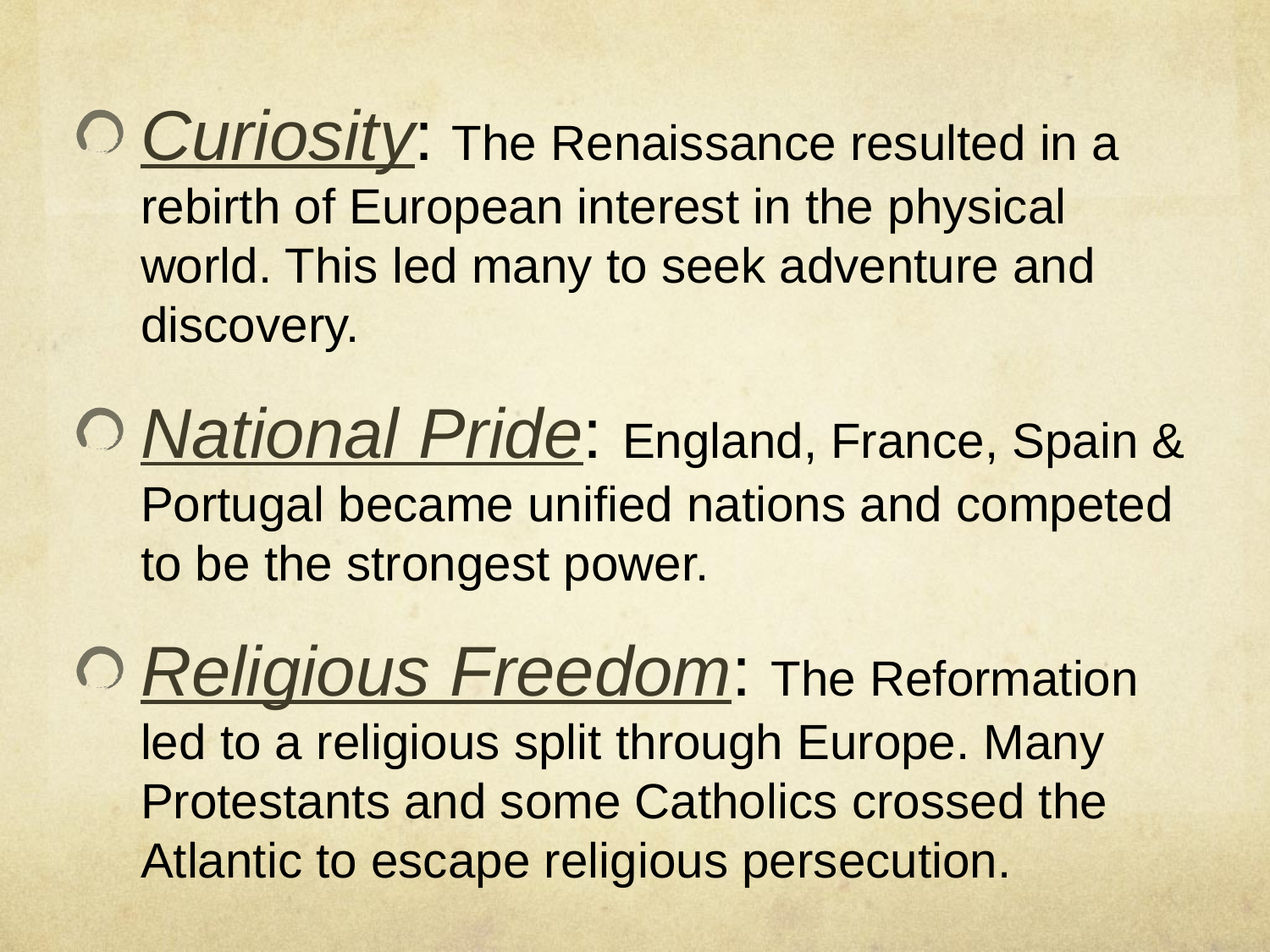

Curiosity: The Renaissance resulted in a rebirth of European interest in the physical world. This led many to seek adventure and discovery.
National Pride: England, France, Spain & Portugal became unified nations and competed to be the strongest power.
Religious Freedom: The Reformation led to a religious split through Europe. Many Protestants and some Catholics crossed the Atlantic to escape religious persecution.